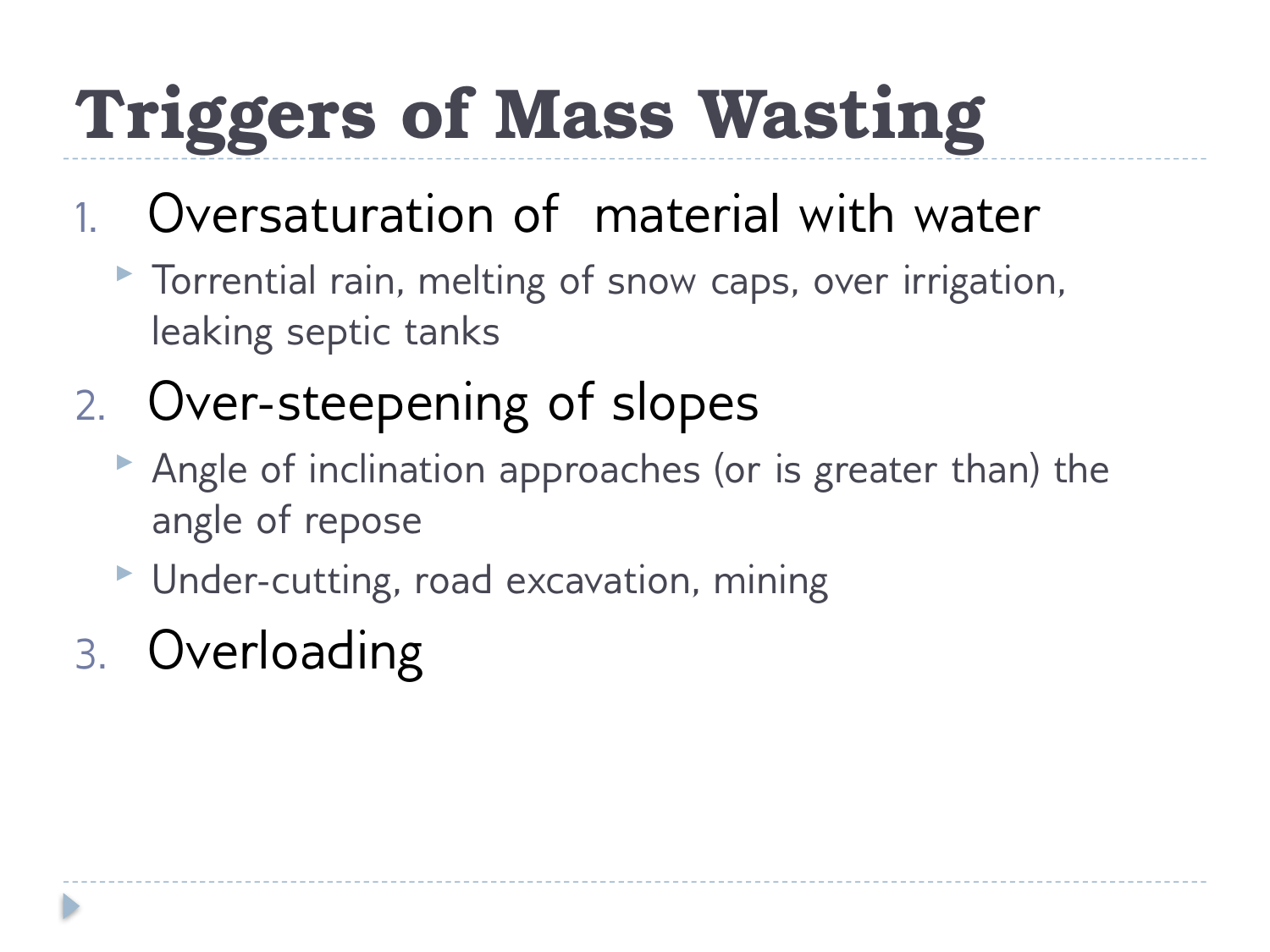

# Triggers of Mass Wasting
Oversaturation of  material with water
Torrential rain, melting of snow caps, over irrigation, leaking septic tanks
Over-steepening of slopes
Angle of inclination approaches (or is greater than) the angle of repose
Under-cutting, road excavation, mining
Overloading